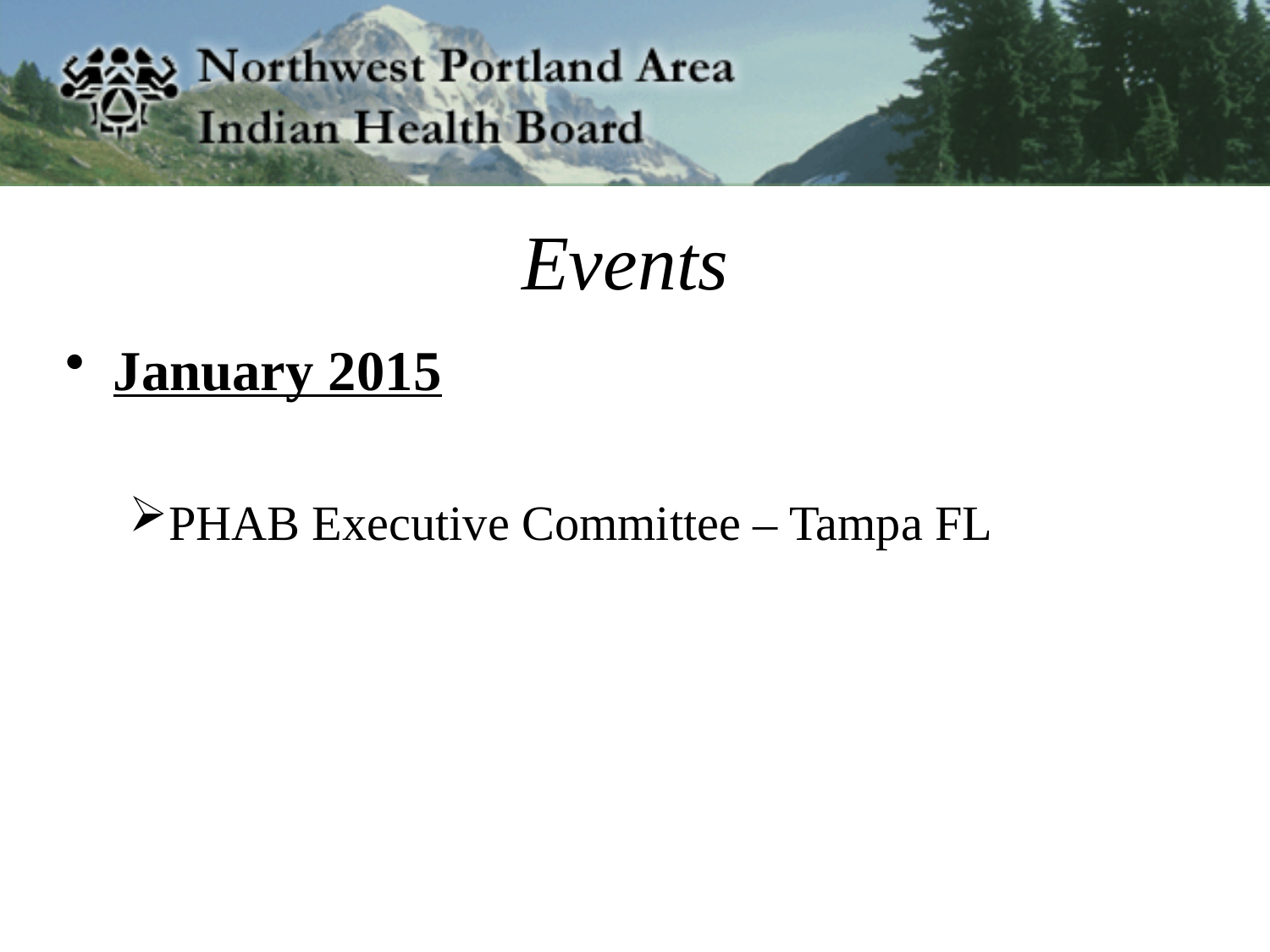

# Events
January 2015

PHAB Executive Committee – Tampa FL